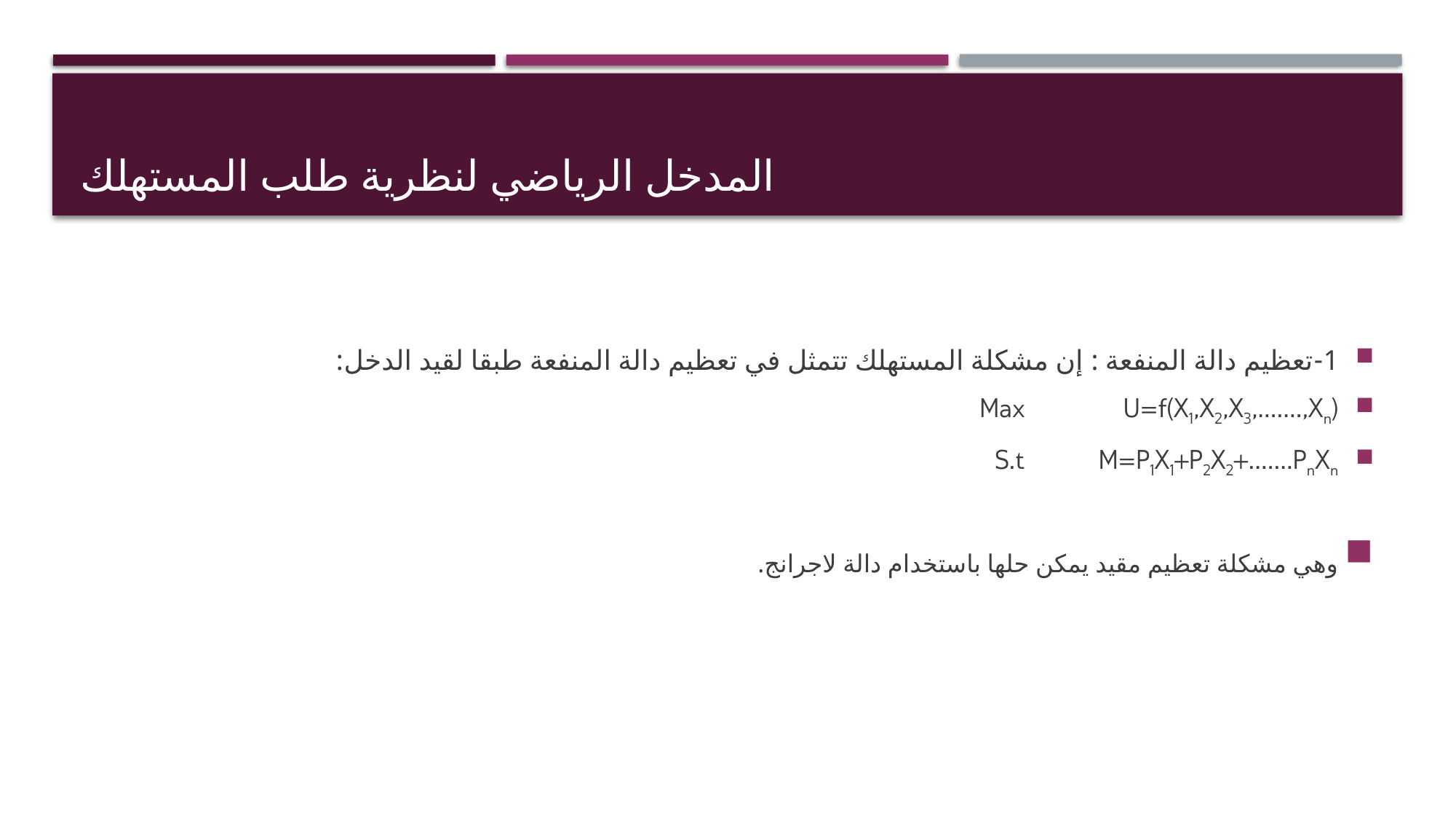

# المدخل الرياضي لنظرية طلب المستهلك
1-تعظيم دالة المنفعة : إن مشكلة المستهلك تتمثل في تعظيم دالة المنفعة طبقا لقيد الدخل:
Max            U=f(X1,X2,X3,…….,Xn)
S.t         M=P1X1+P2X2+…….PnXn

وهي مشكلة تعظيم مقيد يمكن حلها باستخدام دالة لاجرانج.